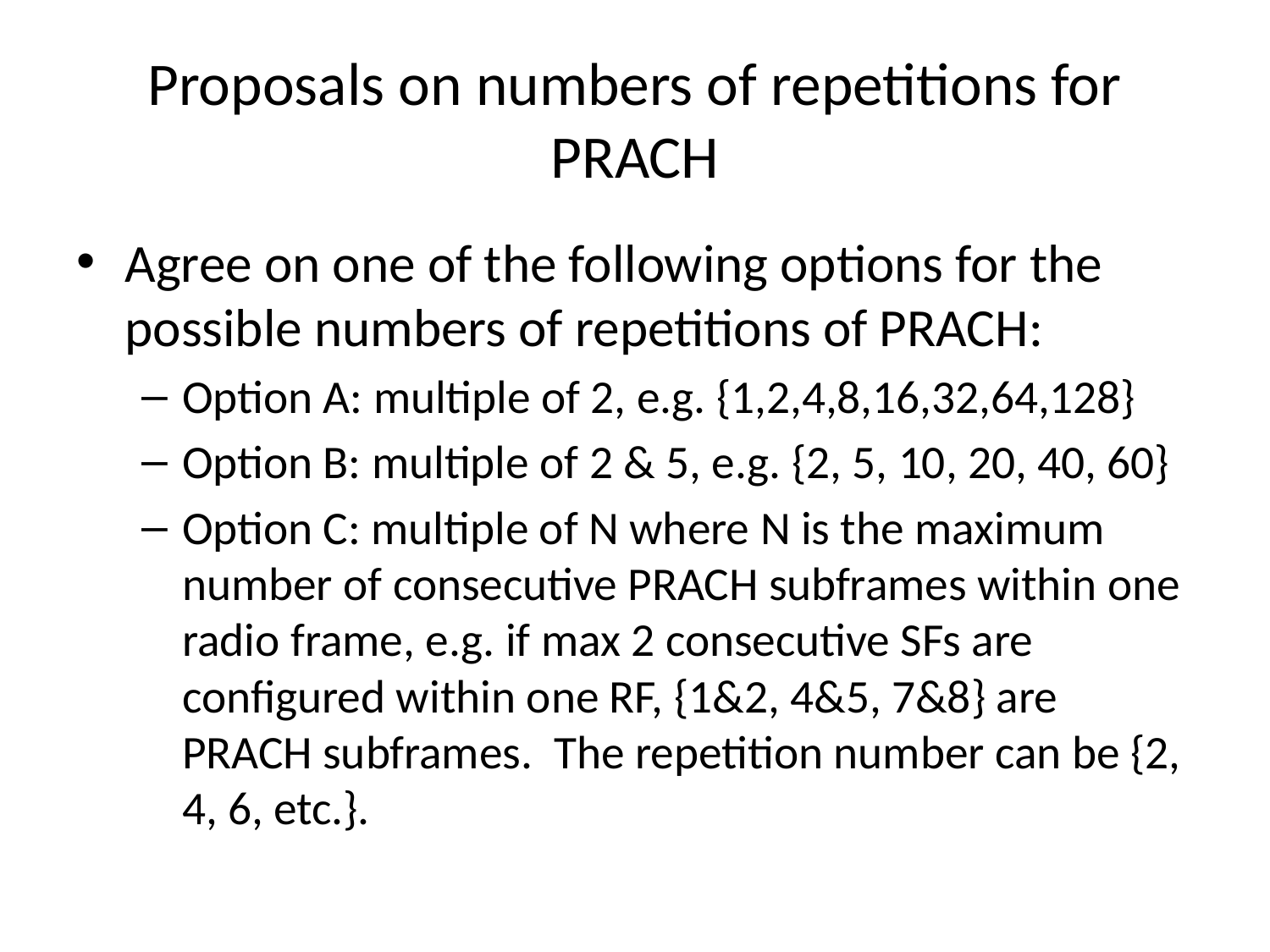

# Proposals on numbers of repetitions for PRACH
Agree on one of the following options for the possible numbers of repetitions of PRACH:
Option A: multiple of 2, e.g. {1,2,4,8,16,32,64,128}
Option B: multiple of 2 & 5, e.g. {2, 5, 10, 20, 40, 60}
Option C: multiple of N where N is the maximum number of consecutive PRACH subframes within one radio frame, e.g. if max 2 consecutive SFs are configured within one RF, {1&2, 4&5, 7&8} are PRACH subframes.  The repetition number can be {2, 4, 6, etc.}.